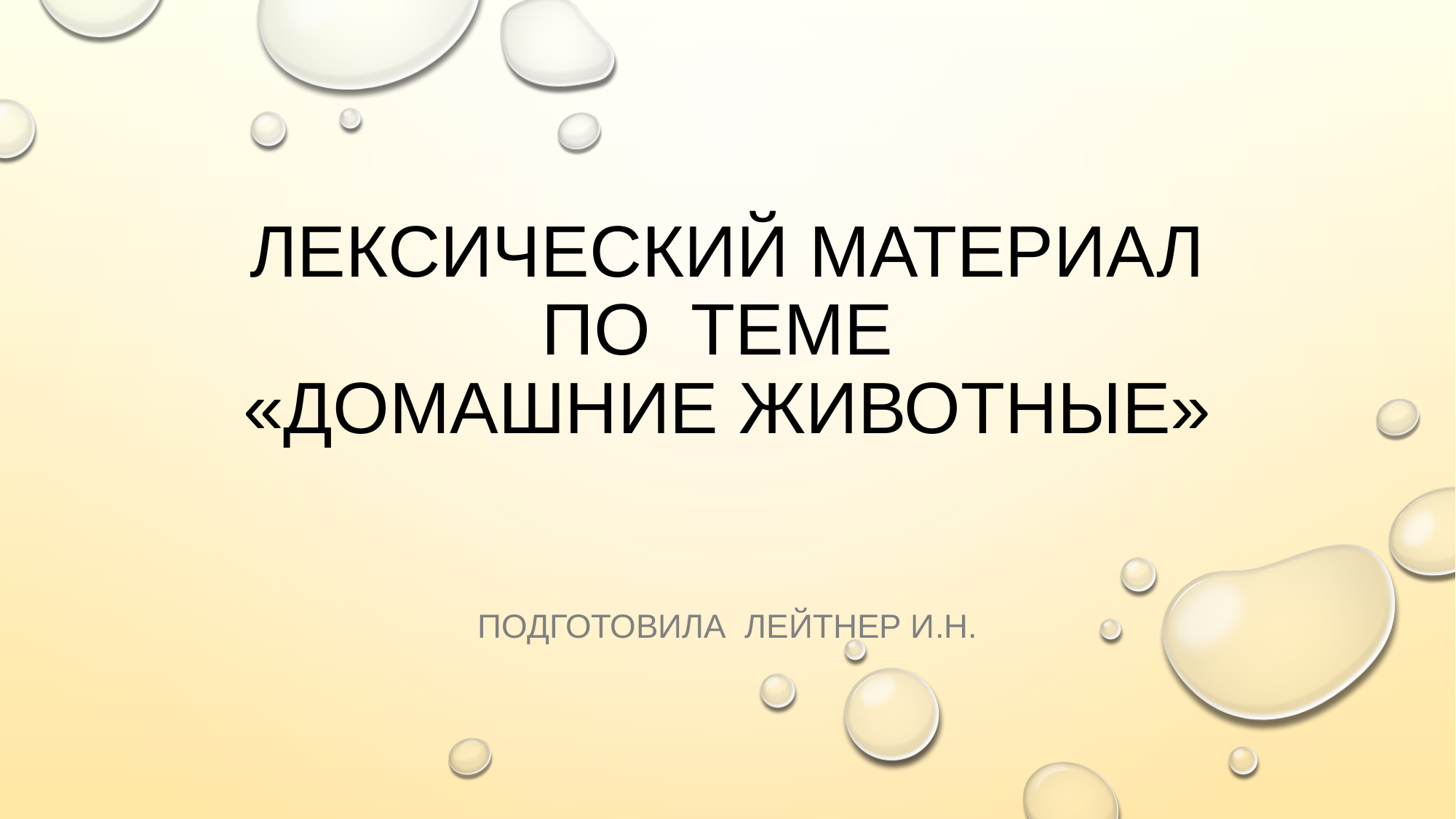

# Лексический материал по  теме «Домашние животные»
Подготовила  Лейтнер И.н.